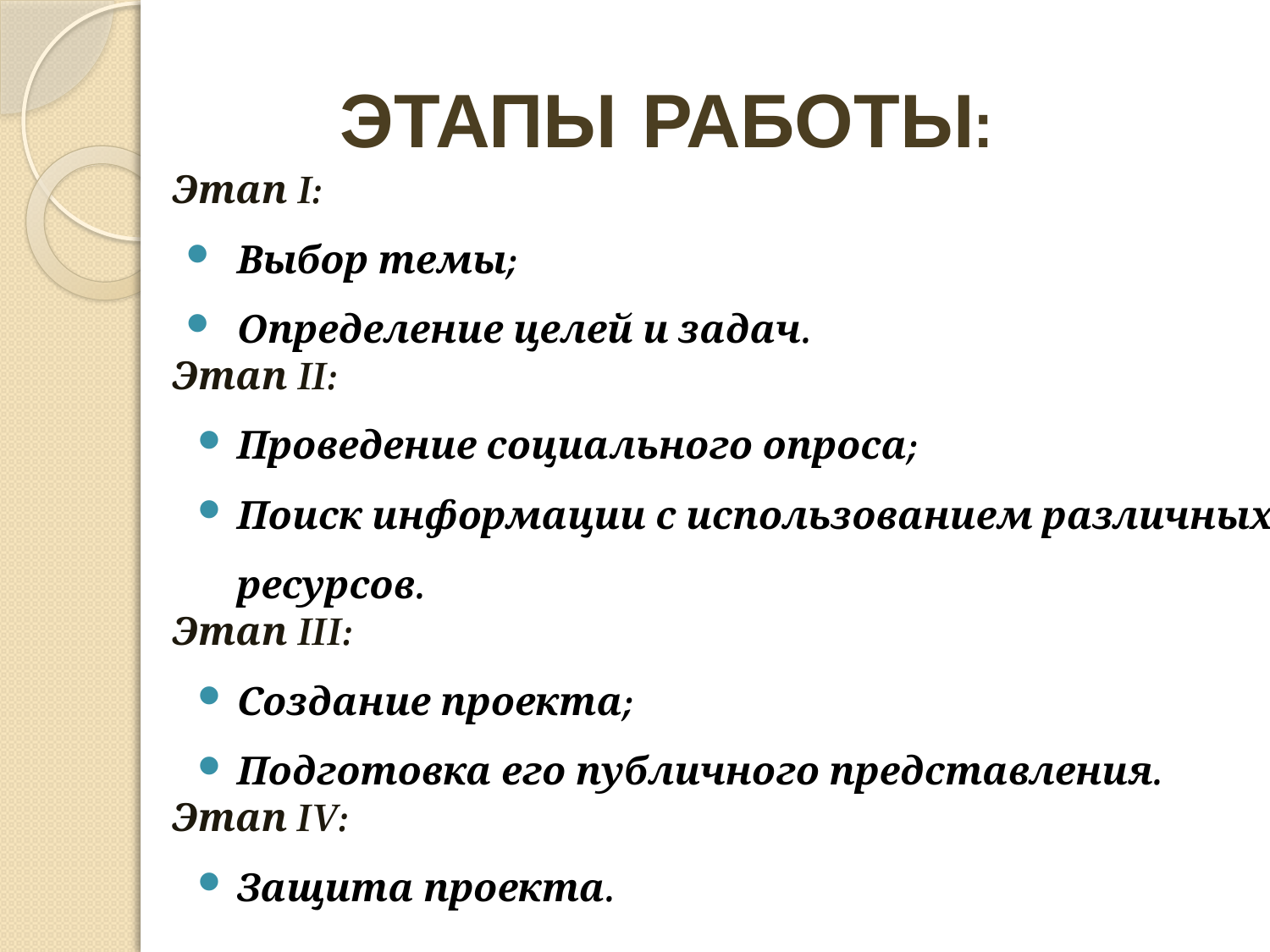

# ЭТАПЫ РАБОТЫ:
Этап I:
Выбор темы;
Определение целей и задач.
Этап II:
Проведение социального опроса;
Поиск информации с использованием различных ресурсов.
Этап III:
Создание проекта;
Подготовка его публичного представления.
Этап IV:
Защита проекта.